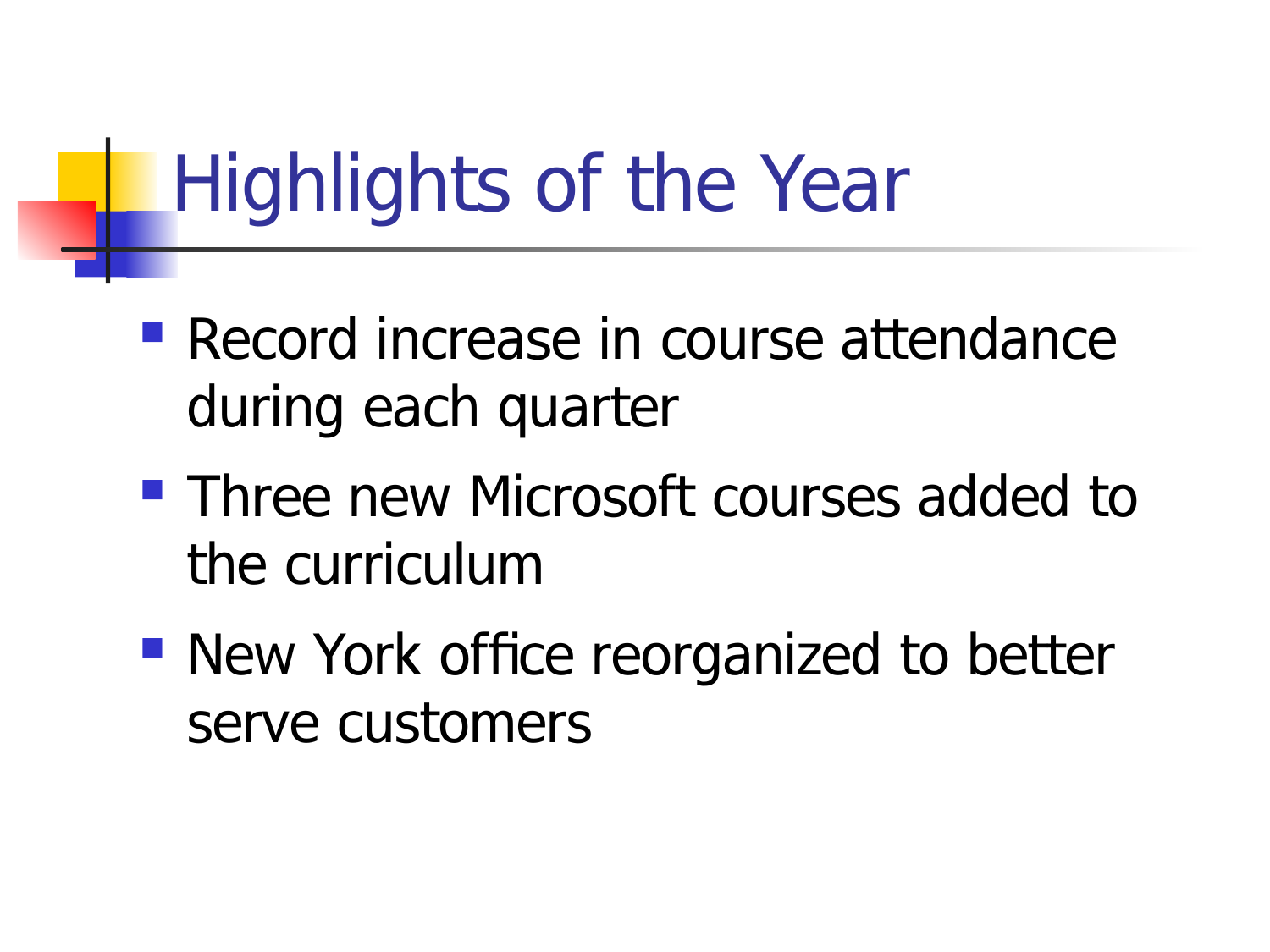

# Highlights of the Year
Record increase in course attendance during each quarter
Three new Microsoft courses added to the curriculum
New York office reorganized to better serve customers